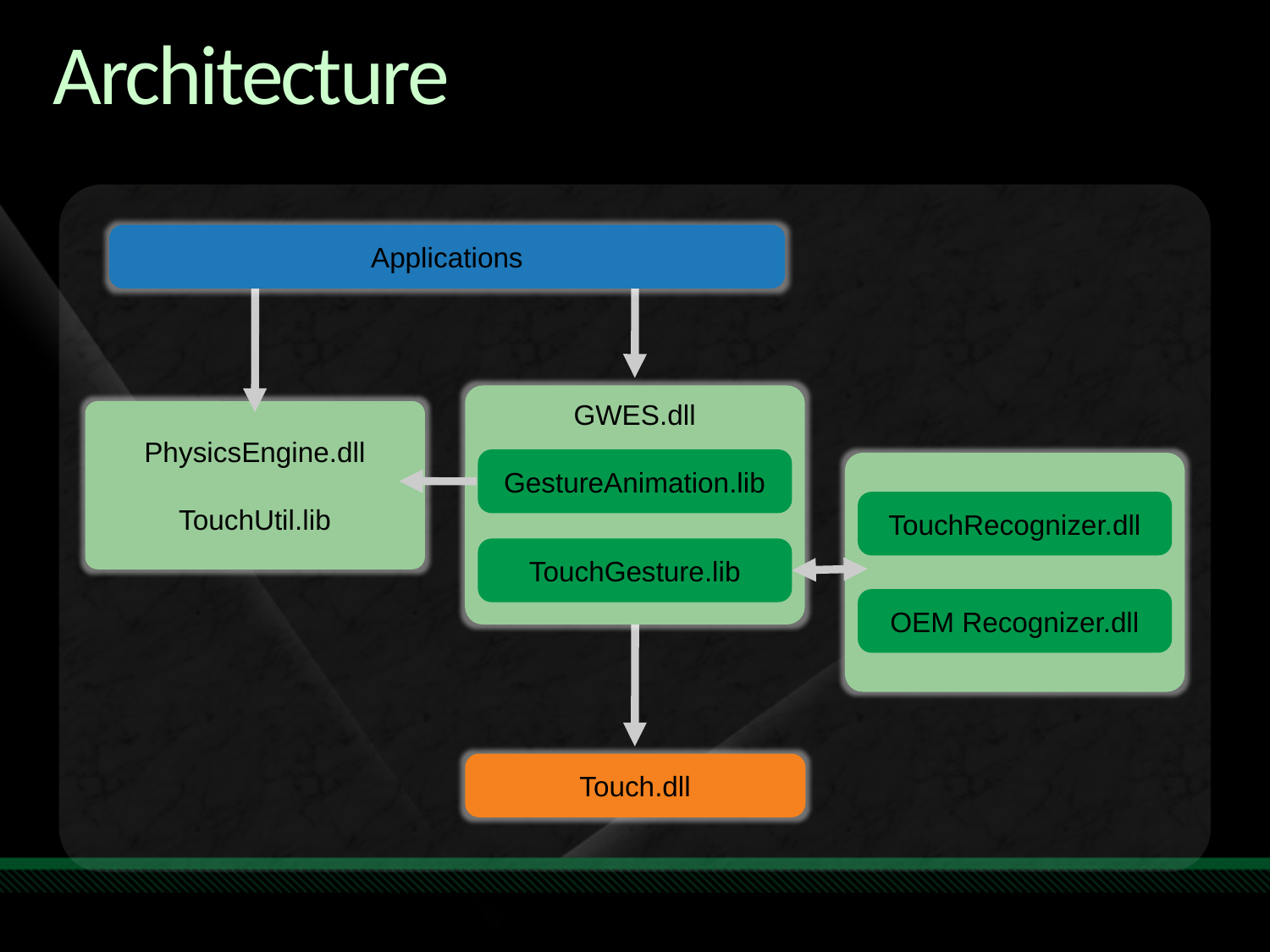

# Architecture

Applications
GWES.dll
PhysicsEngine.dll

TouchUtil.lib
GestureAnimation.lib

TouchRecognizer.dll
TouchGesture.lib
OEM Recognizer.dll
Touch.dll